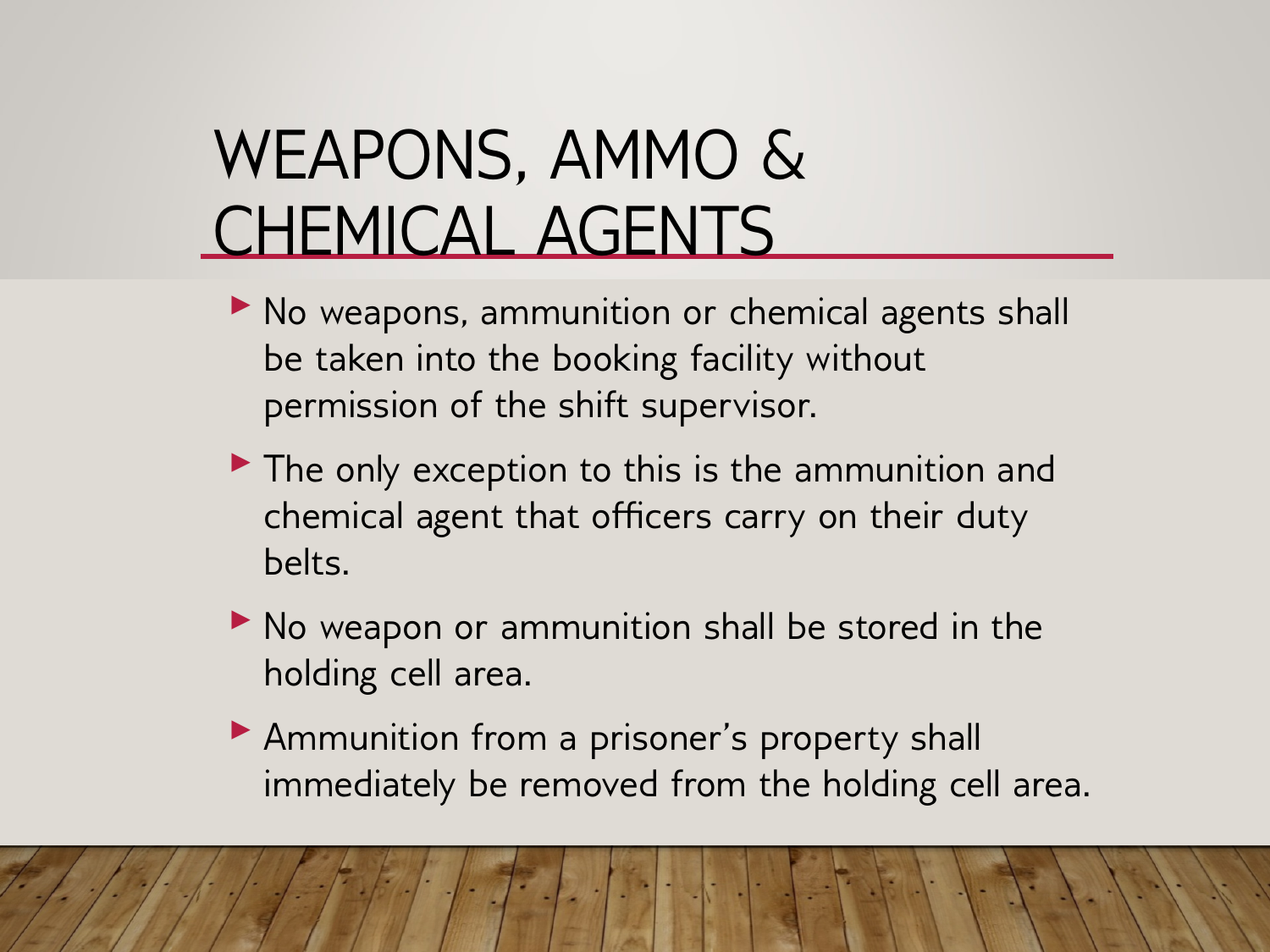

# WEAPONS, AMMO & CHEMICAL AGENTS
No weapons, ammunition or chemical agents shall be taken into the booking facility without permission of the shift supervisor.
The only exception to this is the ammunition and chemical agent that officers carry on their duty belts.
No weapon or ammunition shall be stored in the holding cell area.
Ammunition from a prisoner’s property shall immediately be removed from the holding cell area.